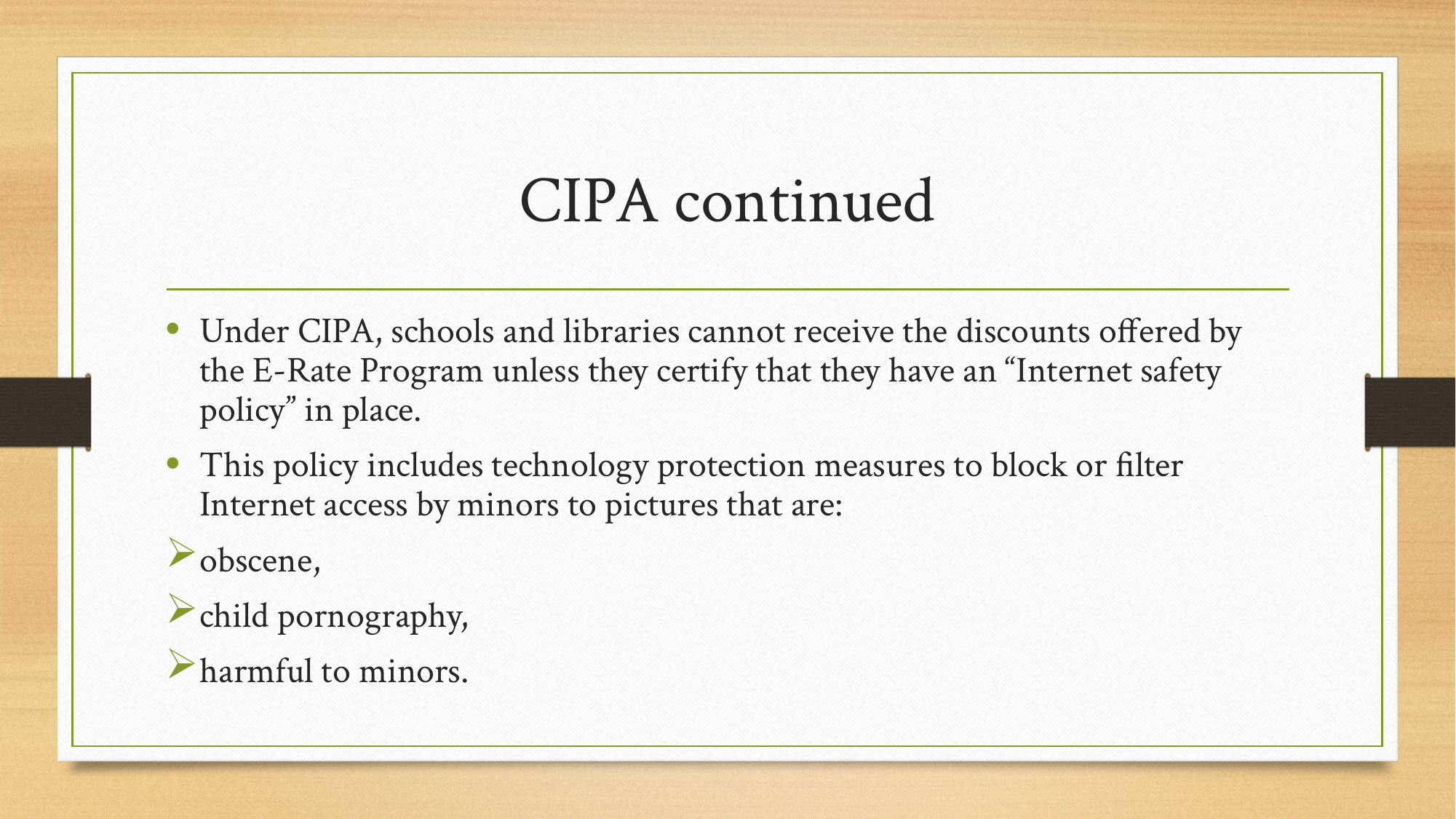

# CIPA continued
Under CIPA, schools and libraries cannot receive the discounts offered by the E-Rate Program unless they certify that they have an “Internet safety policy” in place.
This policy includes technology protection measures to block or filter Internet access by minors to pictures that are:
obscene,
child pornography,
harmful to minors.